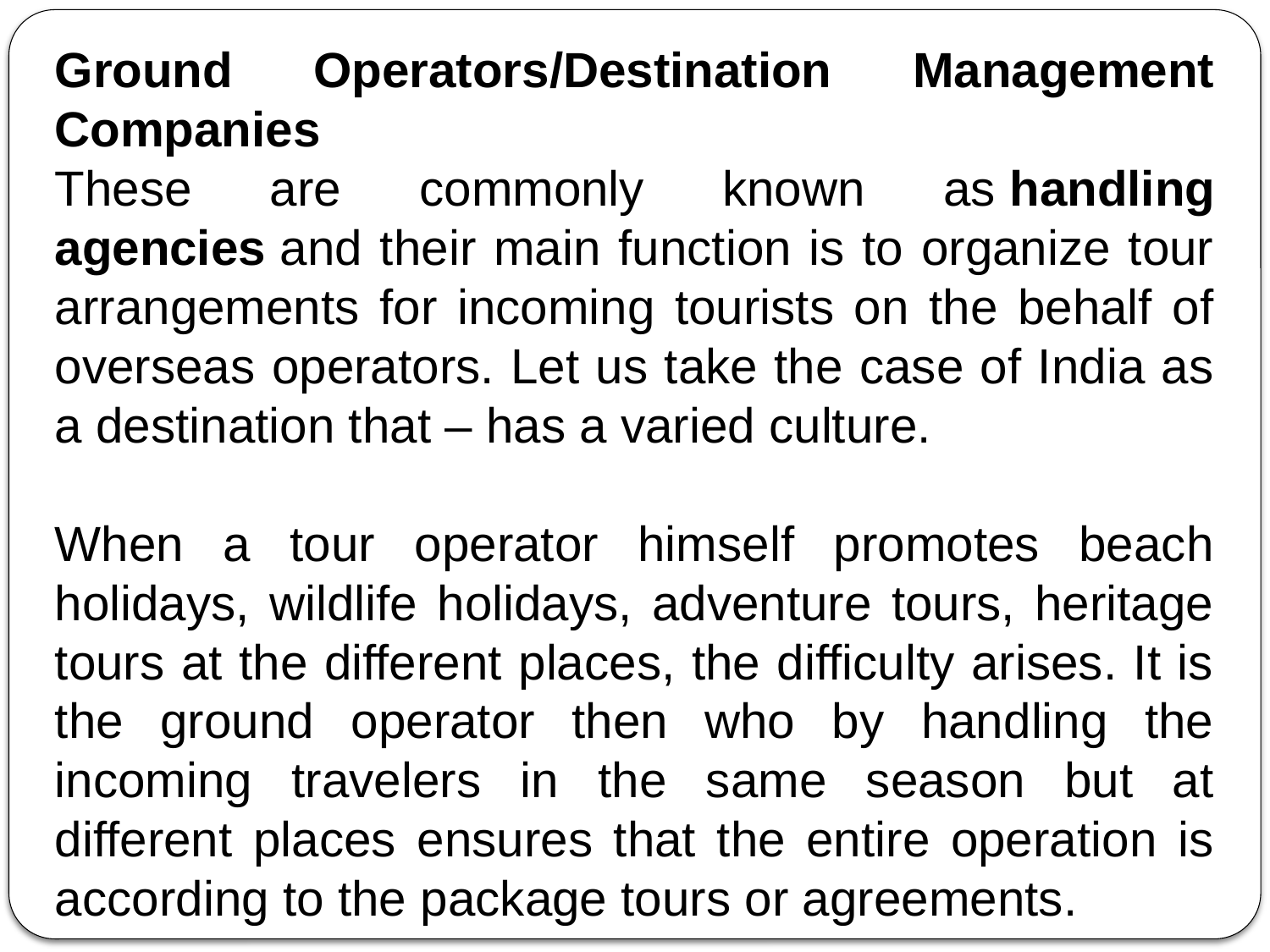

Ground Operators/Destination Management Companies
These are commonly known as handling agencies and their main function is to organize tour arrangements for incoming tourists on the behalf of overseas operators. Let us take the case of India as a destination that – has a varied culture.

When a tour operator himself promotes beach holidays, wildlife holidays, adventure tours, heritage tours at the different places, the difficulty arises. It is the ground operator then who by handling the incoming travelers in the same season but at different places ensures that the entire operation is according to the package tours or agreements.